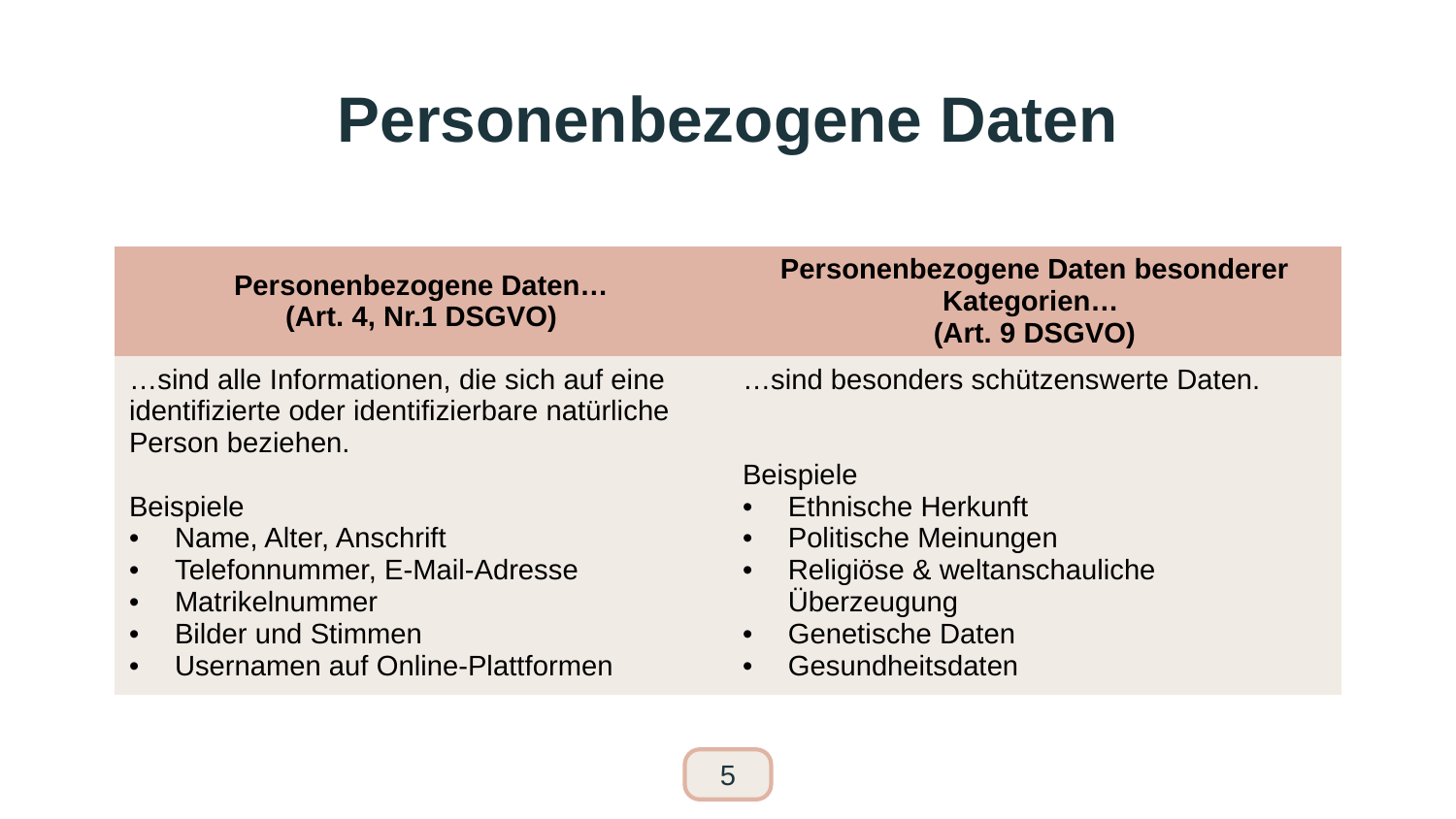

# Personenbezogene Daten
| Personenbezogene Daten… (Art. 4, Nr.1 DSGVO) | Personenbezogene Daten besonderer Kategorien… (Art. 9 DSGVO) |
| --- | --- |
| …sind alle Informationen, die sich auf eine identifizierte oder identifizierbare natürliche Person beziehen. Beispiele Name, Alter, Anschrift Telefonnummer, E-Mail-Adresse Matrikelnummer Bilder und Stimmen Usernamen auf Online-Plattformen | …sind besonders schützenswerte Daten. Beispiele Ethnische Herkunft Politische Meinungen Religiöse & weltanschauliche Überzeugung Genetische Daten Gesundheitsdaten |